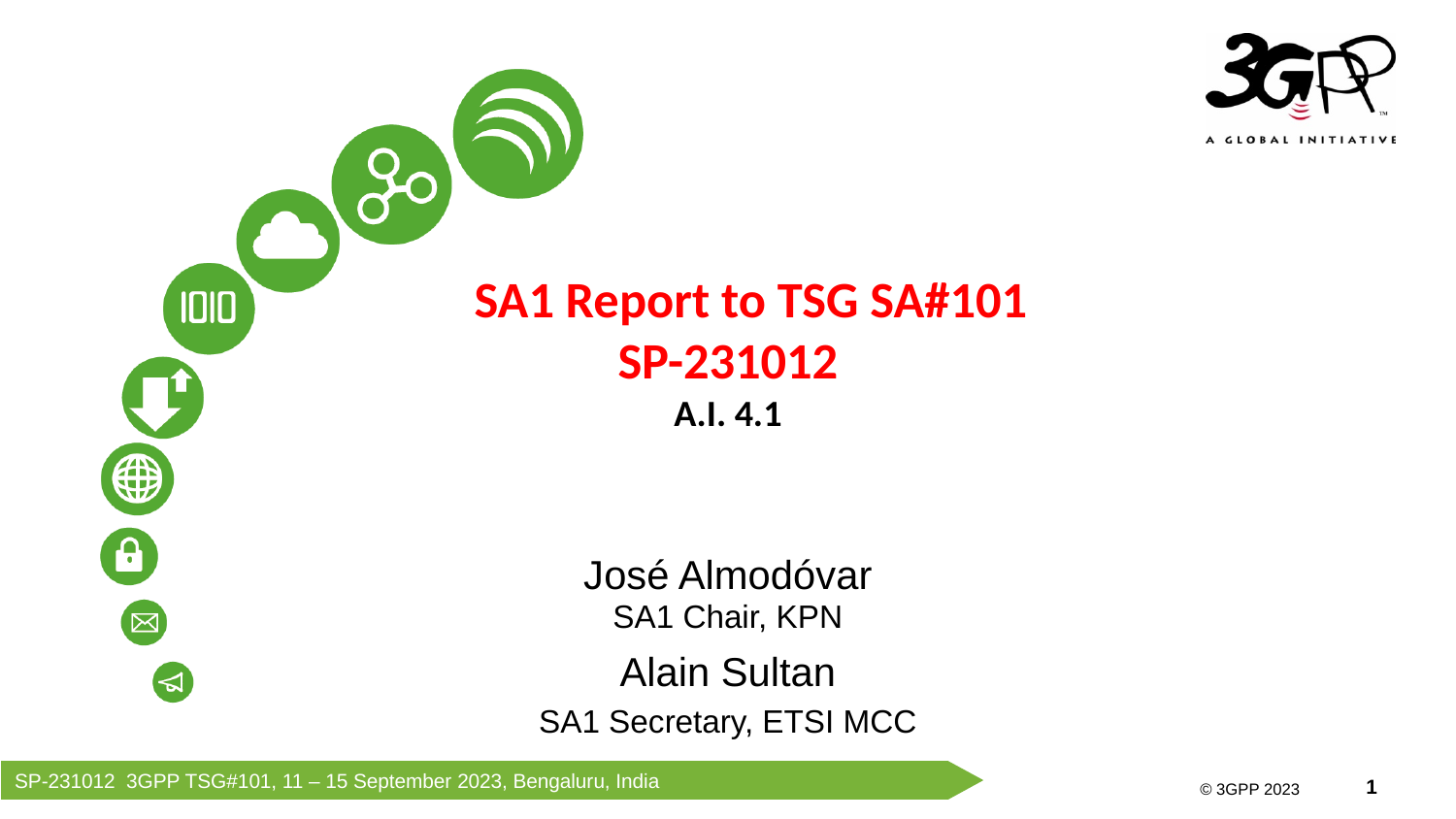

SA1 Report to TSG SA#101
SP-231012
A.I. 4.1
José Almodóvar
SA1 Chair, KPN
Alain Sultan
SA1 Secretary, ETSI MCC

SP-231012  3GPP TSG#101, 11 – 15 September 2023, Bengaluru, India

© 3GPP 2023